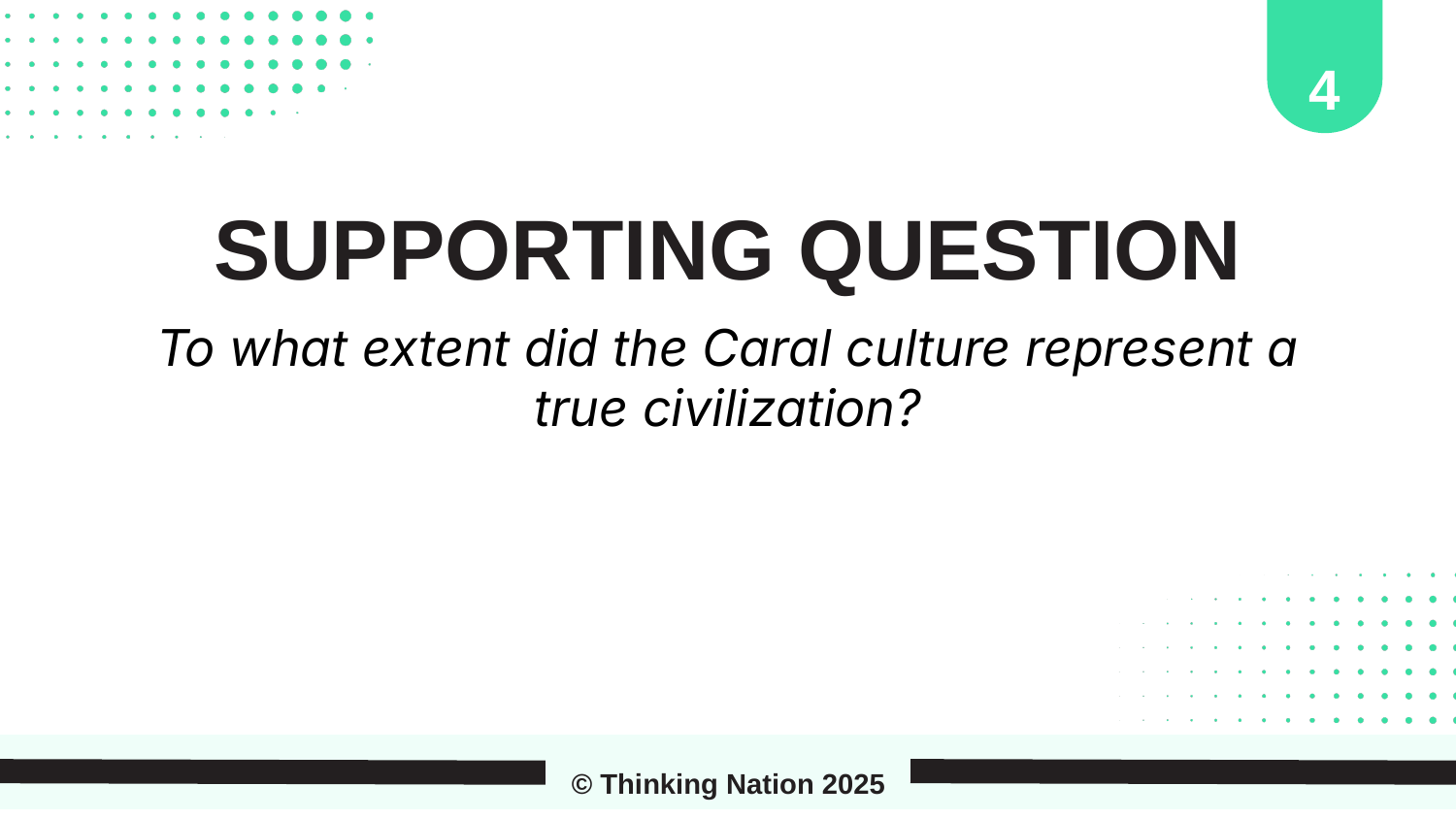

4
SUPPORTING QUESTION
To what extent did the Caral culture represent a true civilization?

© Thinking Nation 2025